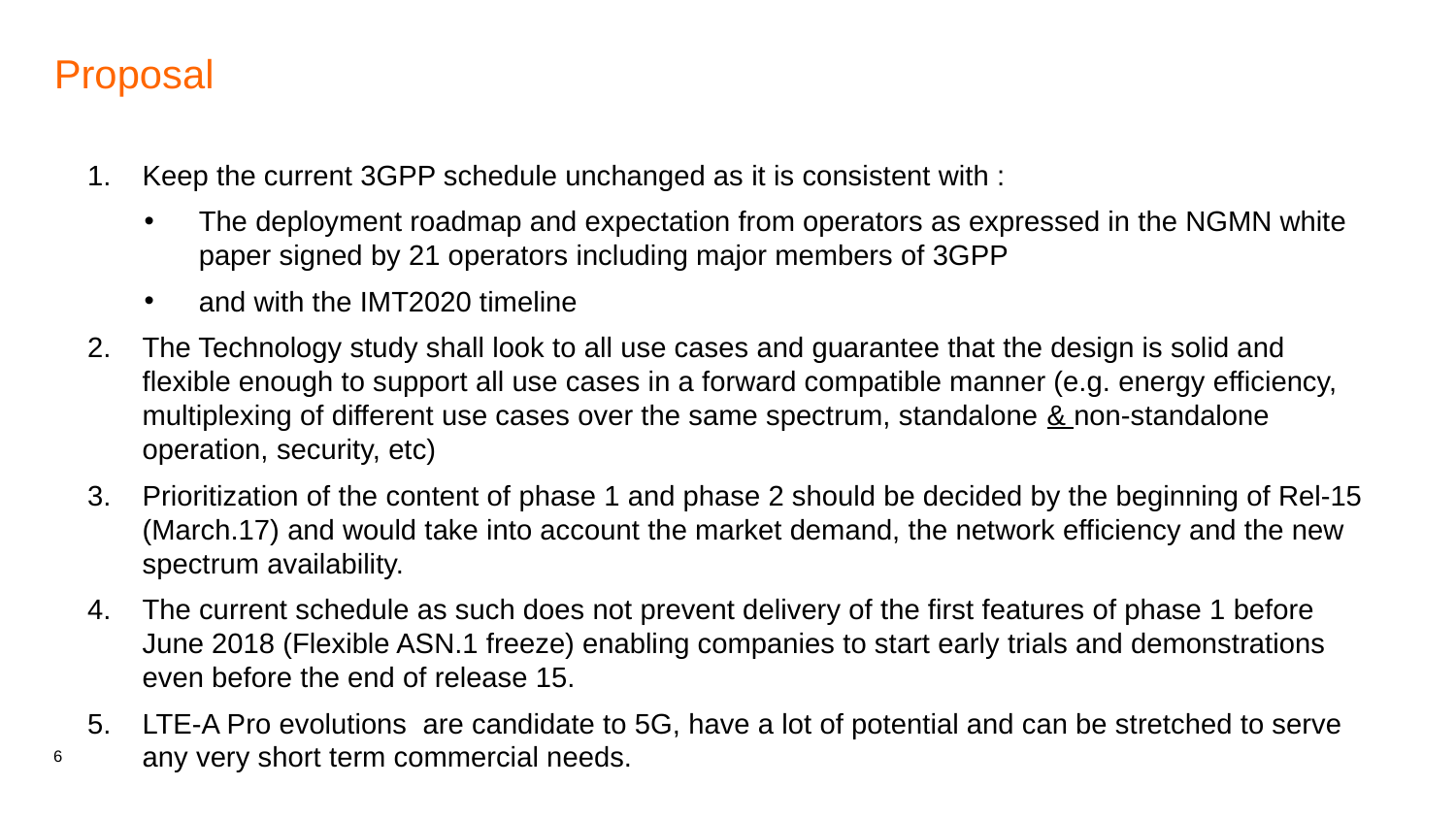

# Proposal
Keep the current 3GPP schedule unchanged as it is consistent with :
The deployment roadmap and expectation from operators as expressed in the NGMN white paper signed by 21 operators including major members of 3GPP
and with the IMT2020 timeline
The Technology study shall look to all use cases and guarantee that the design is solid and flexible enough to support all use cases in a forward compatible manner (e.g. energy efficiency, multiplexing of different use cases over the same spectrum, standalone & non-standalone operation, security, etc)
Prioritization of the content of phase 1 and phase 2 should be decided by the beginning of Rel-15 (March.17) and would take into account the market demand, the network efficiency and the new spectrum availability.
The current schedule as such does not prevent delivery of the first features of phase 1 before June 2018 (Flexible ASN.1 freeze) enabling companies to start early trials and demonstrations even before the end of release 15.
LTE-A Pro evolutions  are candidate to 5G, have a lot of potential and can be stretched to serve any very short term commercial needs.